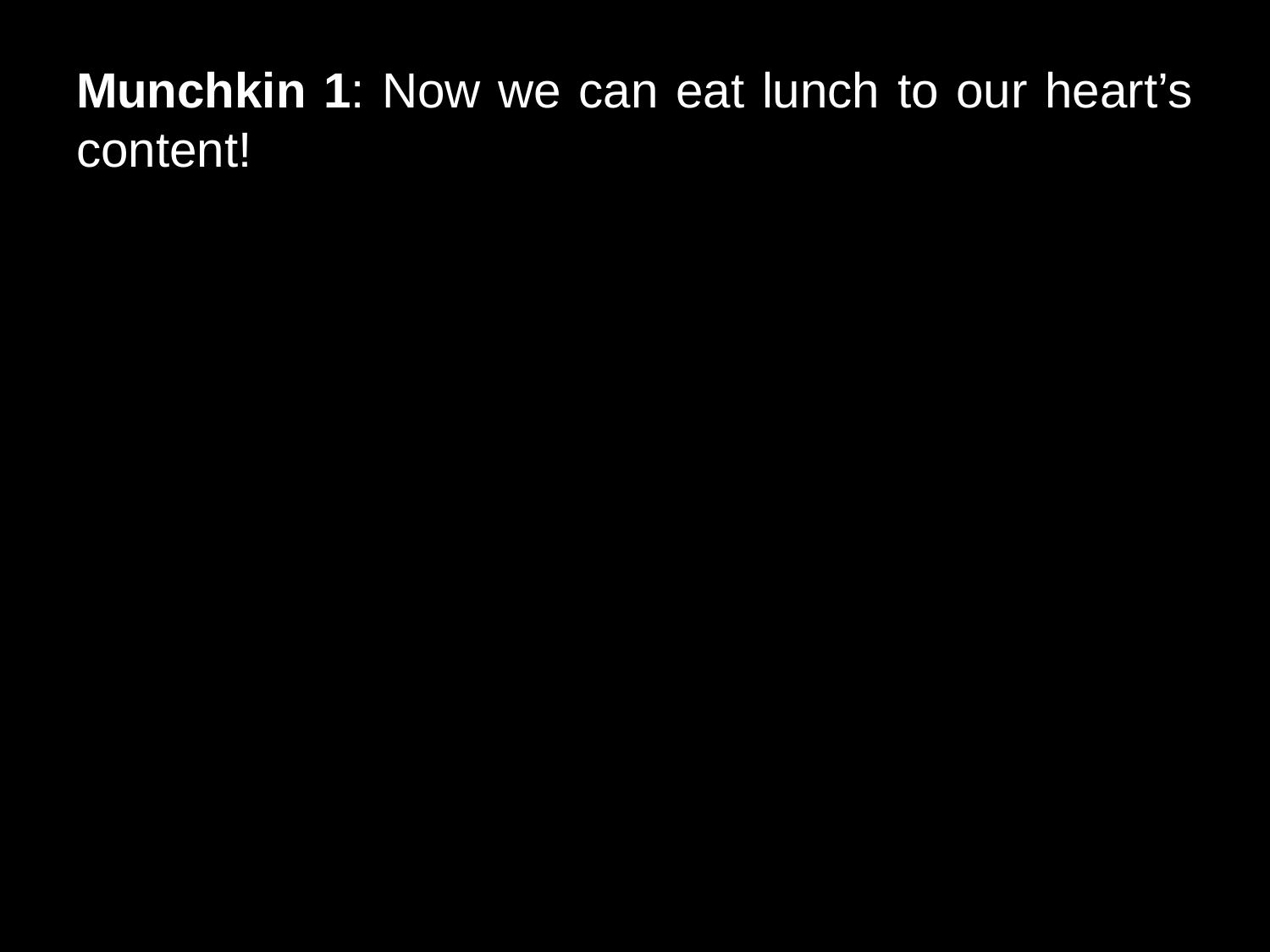

# Munchkin 1: Now we can eat lunch to our heart’s content!